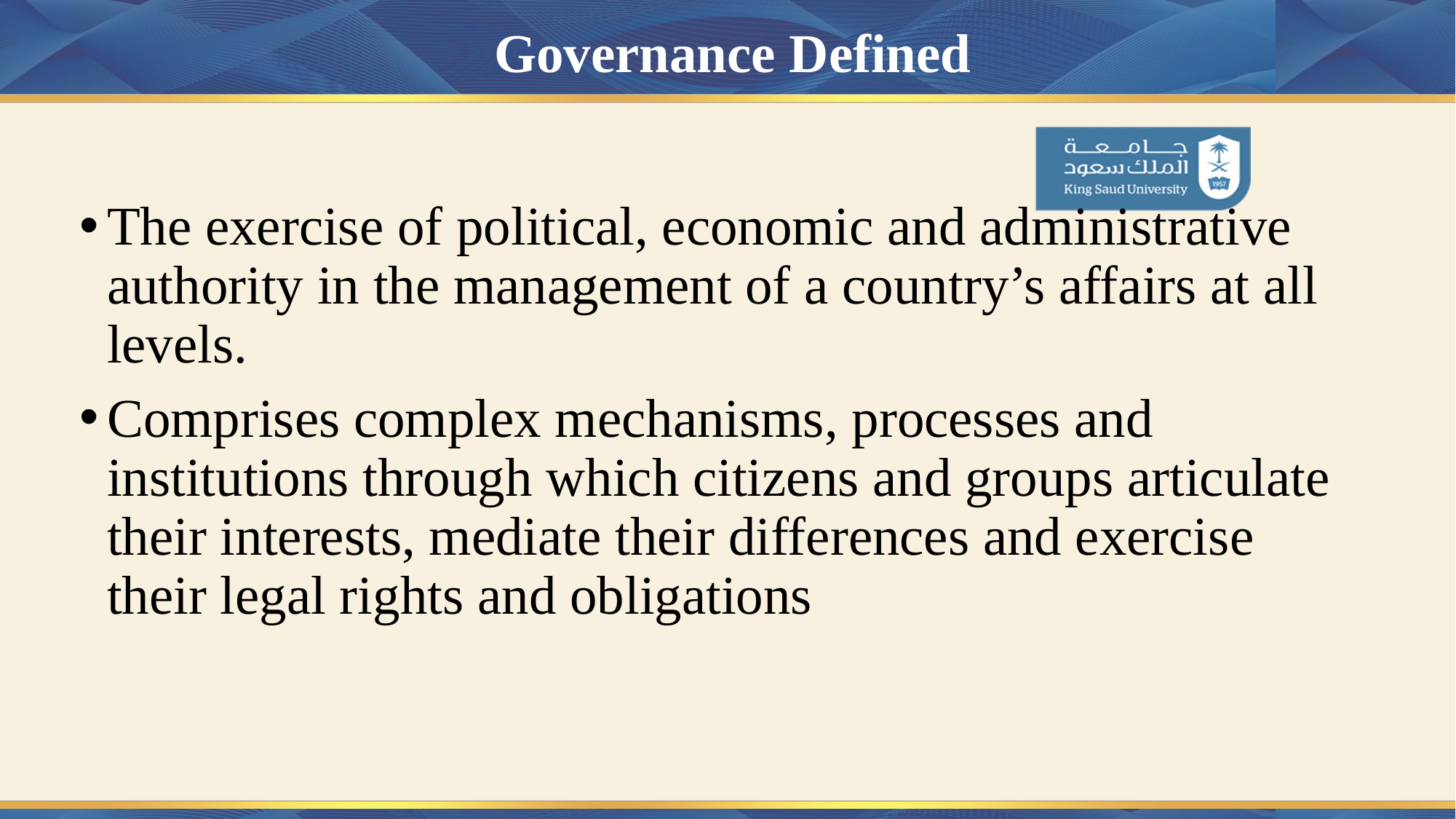

# Governance Defined
The exercise of political, economic and administrative authority in the management of a country’s affairs at all levels.
Comprises complex mechanisms, processes and institutions through which citizens and groups articulate their interests, mediate their differences and exercise their legal rights and obligations